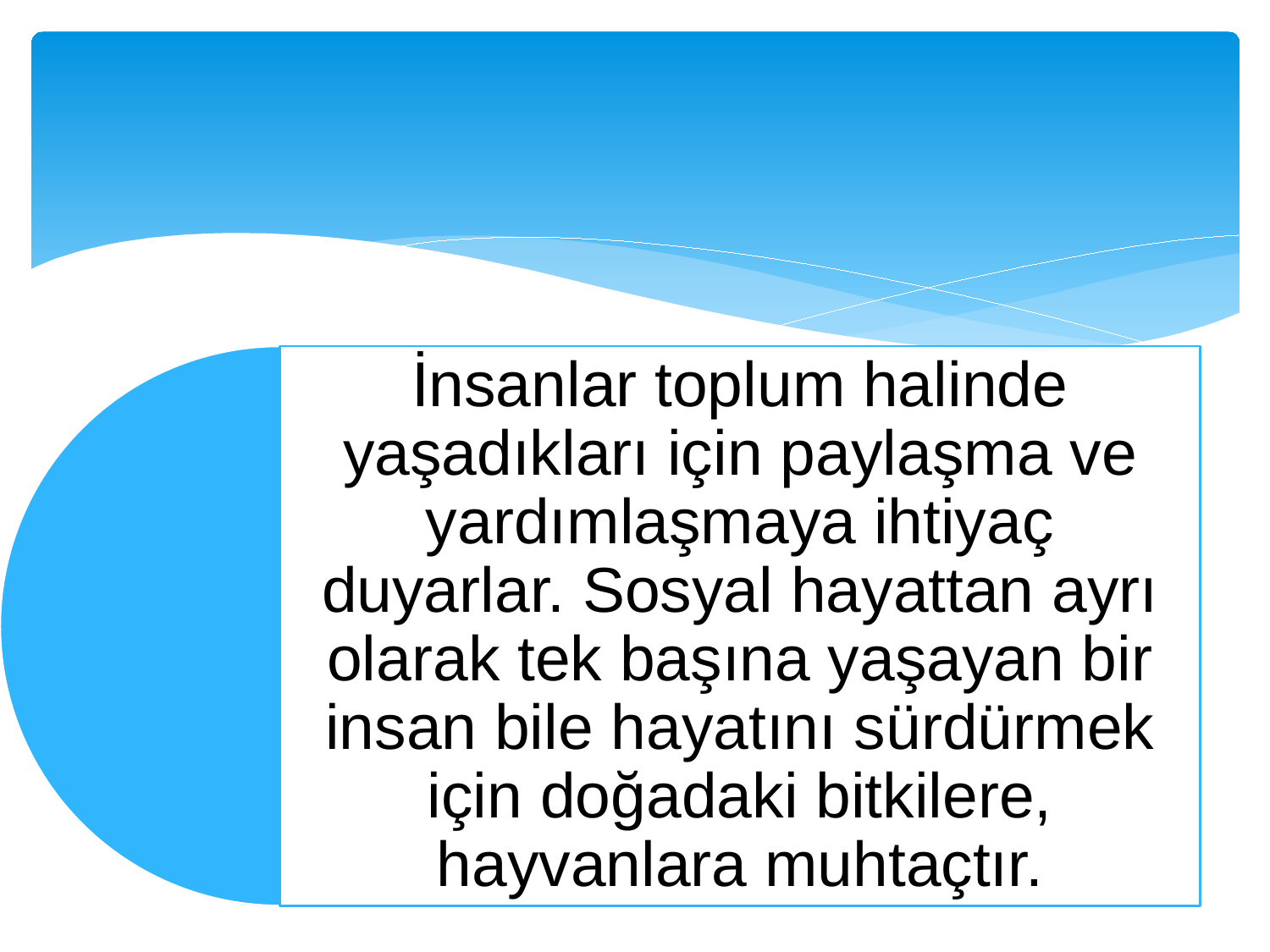

#
İnsanlar toplum halinde yaşadıkları için paylaşma ve yardımlaşmaya ihtiyaç duyarlar. Sosyal hayattan ayrı olarak tek başına yaşayan bir insan bile hayatını sürdürmek için doğadaki bitkilere, hayvanlara muhtaçtır.